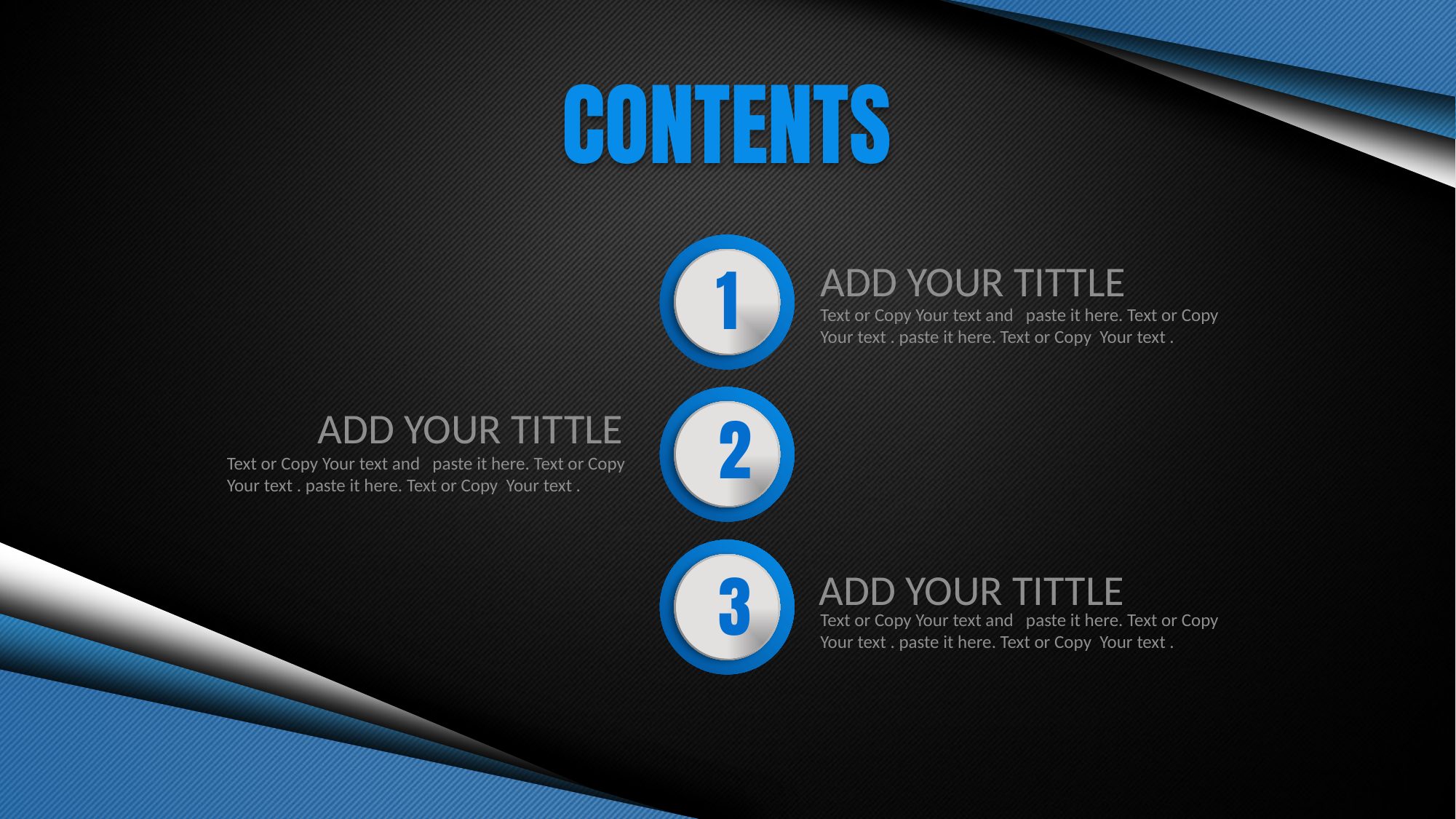

CONTENTS

ADD YOUR TITTLE
1
Text or Copy Your text and   paste it here. Text or Copy  Your text . paste it here. Text or Copy  Your text .

ADD YOUR TITTLE
2
Text or Copy Your text and   paste it here. Text or Copy  Your text . paste it here. Text or Copy  Your text .

ADD YOUR TITTLE
3
Text or Copy Your text and   paste it here. Text or Copy  Your text . paste it here. Text or Copy  Your text .